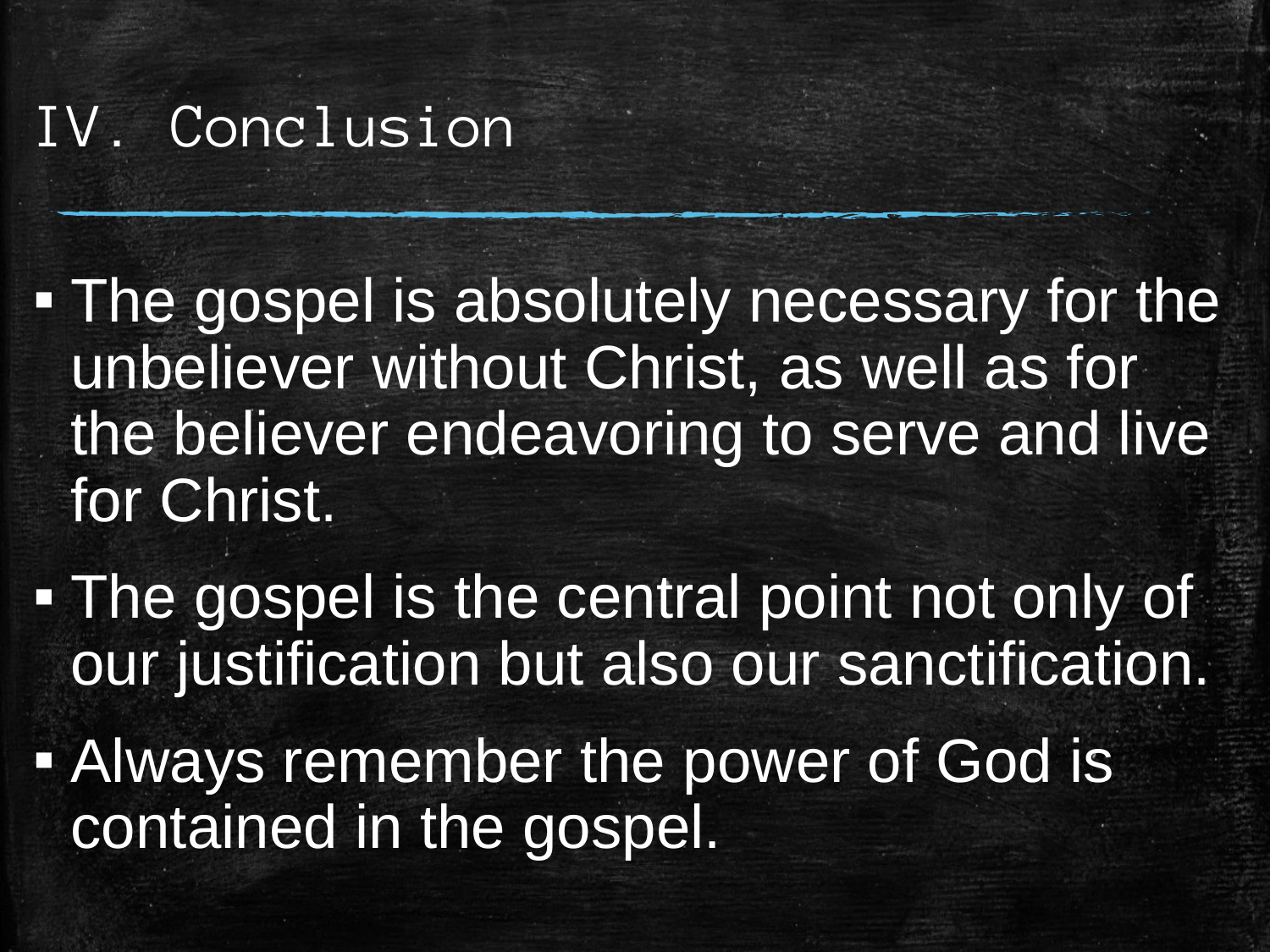

# IV. Conclusion
The gospel is absolutely necessary for the unbeliever without Christ, as well as for the believer endeavoring to serve and live for Christ.
The gospel is the central point not only of our justification but also our sanctification.
Always remember the power of God is contained in the gospel.